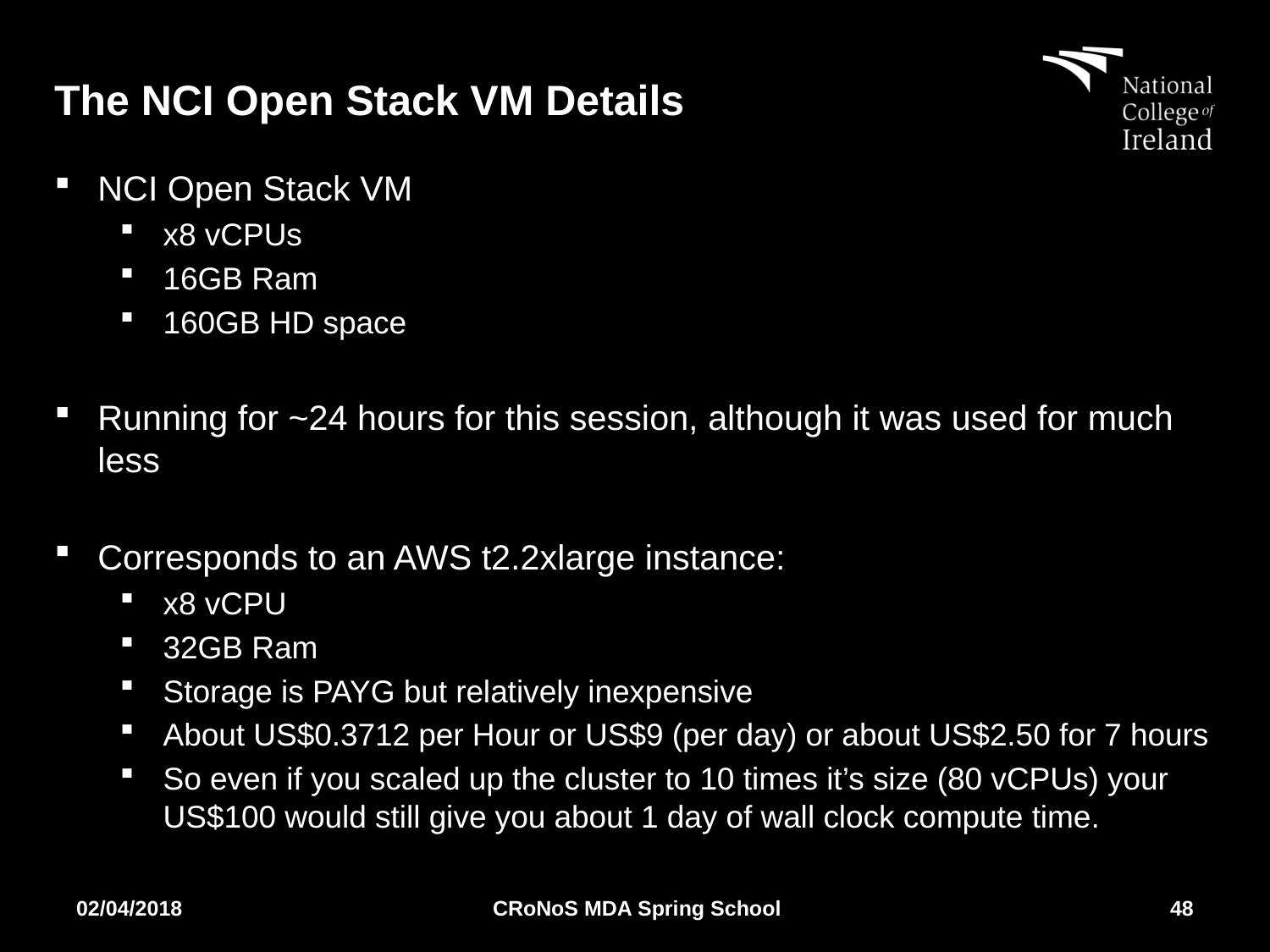

# The NCI Open Stack VM Details
NCI Open Stack VM
x8 vCPUs
16GB Ram
160GB HD space

Running for ~24 hours for this session, although it was used for much less

Corresponds to an AWS t2.2xlarge instance:
x8 vCPU
32GB Ram
Storage is PAYG but relatively inexpensive
About US$0.3712 per Hour or US$9 (per day) or about US$2.50 for 7 hours
So even if you scaled up the cluster to 10 times it’s size (80 vCPUs) your US$100 would still give you about 1 day of wall clock compute time.

02/04/2018
CRoNoS MDA Spring School
48